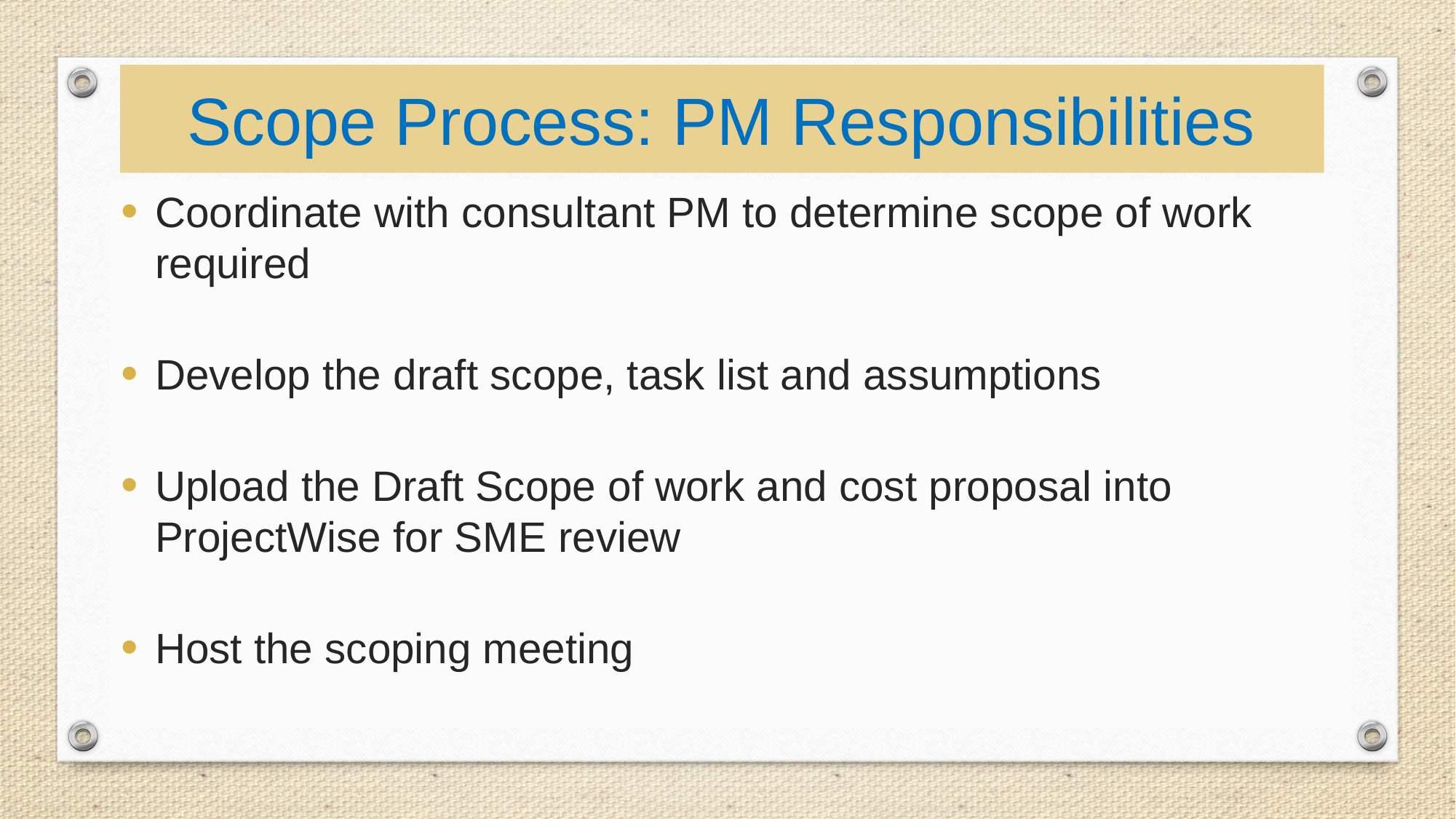

# Scope Process: PM Responsibilities
Coordinate with consultant PM to determine scope of work required

Develop the draft scope, task list and assumptions

Upload the Draft Scope of work and cost proposal into ProjectWise for SME review

Host the scoping meeting